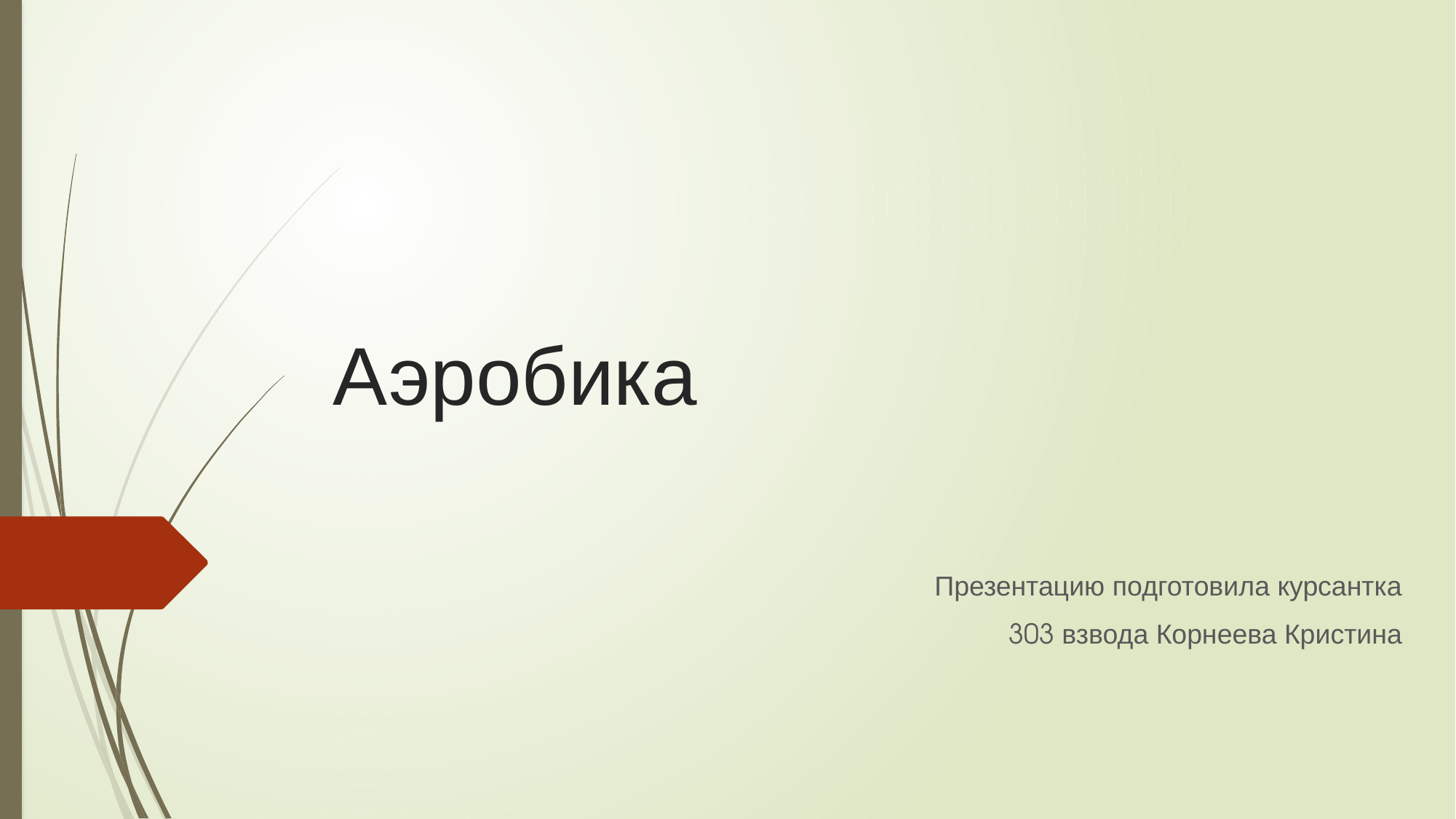

# Аэробика
Презентацию подготовила курсантка
 303 взвода Корнеева Кристина